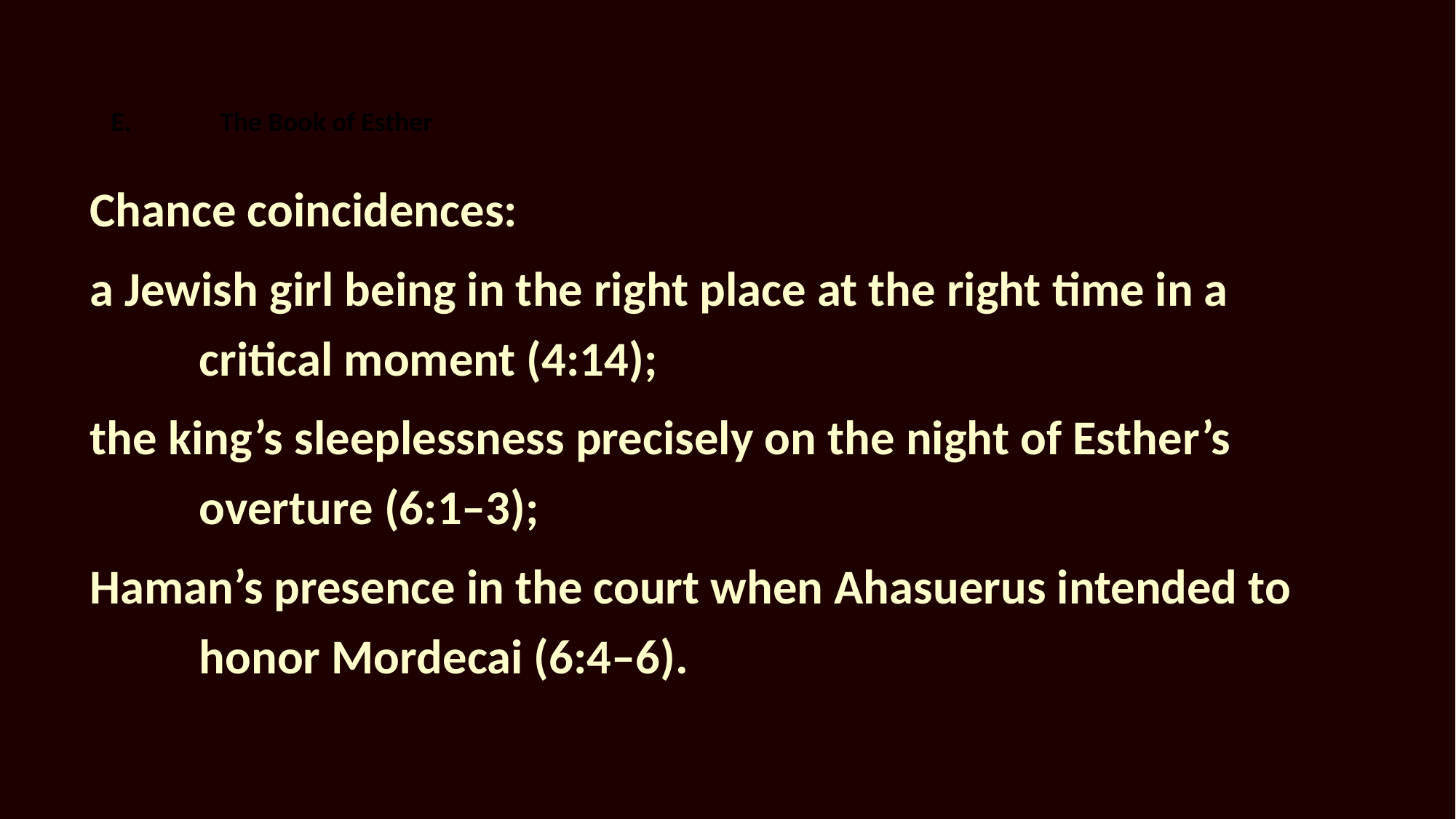

# E.	The Book of Esther
Chance coincidences:
a Jewish girl being in the right place at the right time in a critical moment (4:14);
the king’s sleeplessness precisely on the night of Esther’s overture (6:1–3);
Haman’s presence in the court when Ahasuerus intended to honor Mordecai (6:4–6).